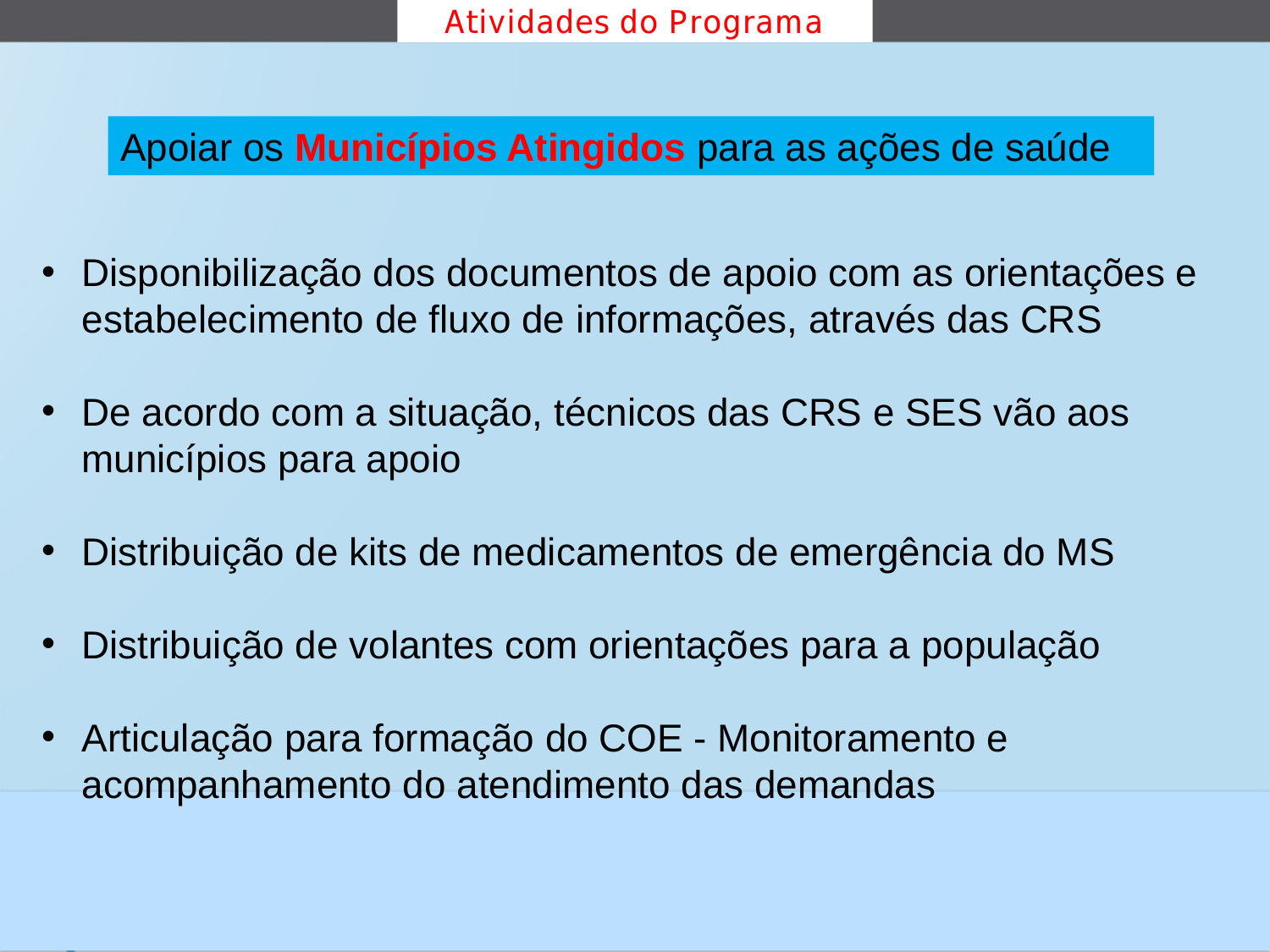

Atividades do Programa
Apoiar os Municípios Atingidos para as ações de saúde

Disponibilização dos documentos de apoio com as orientações e estabelecimento de fluxo de informações, através das CRS

De acordo com a situação, técnicos das CRS e SES vão aos municípios para apoio

Distribuição de kits de medicamentos de emergência do MS

Distribuição de volantes com orientações para a população

Articulação para formação do COE - Monitoramento e acompanhamento do atendimento das demandas